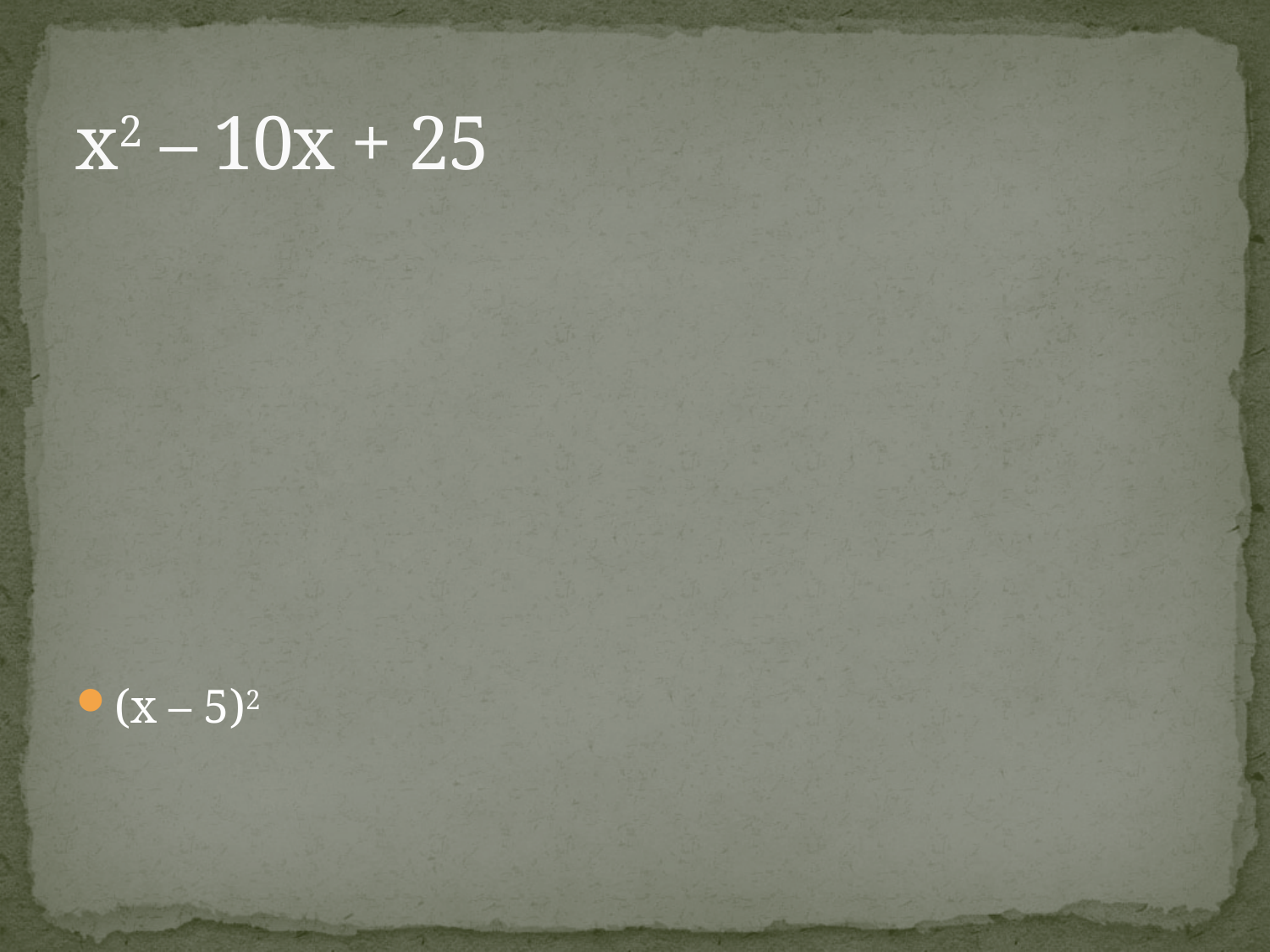

# x2 – 10x + 25

(x – 5)2